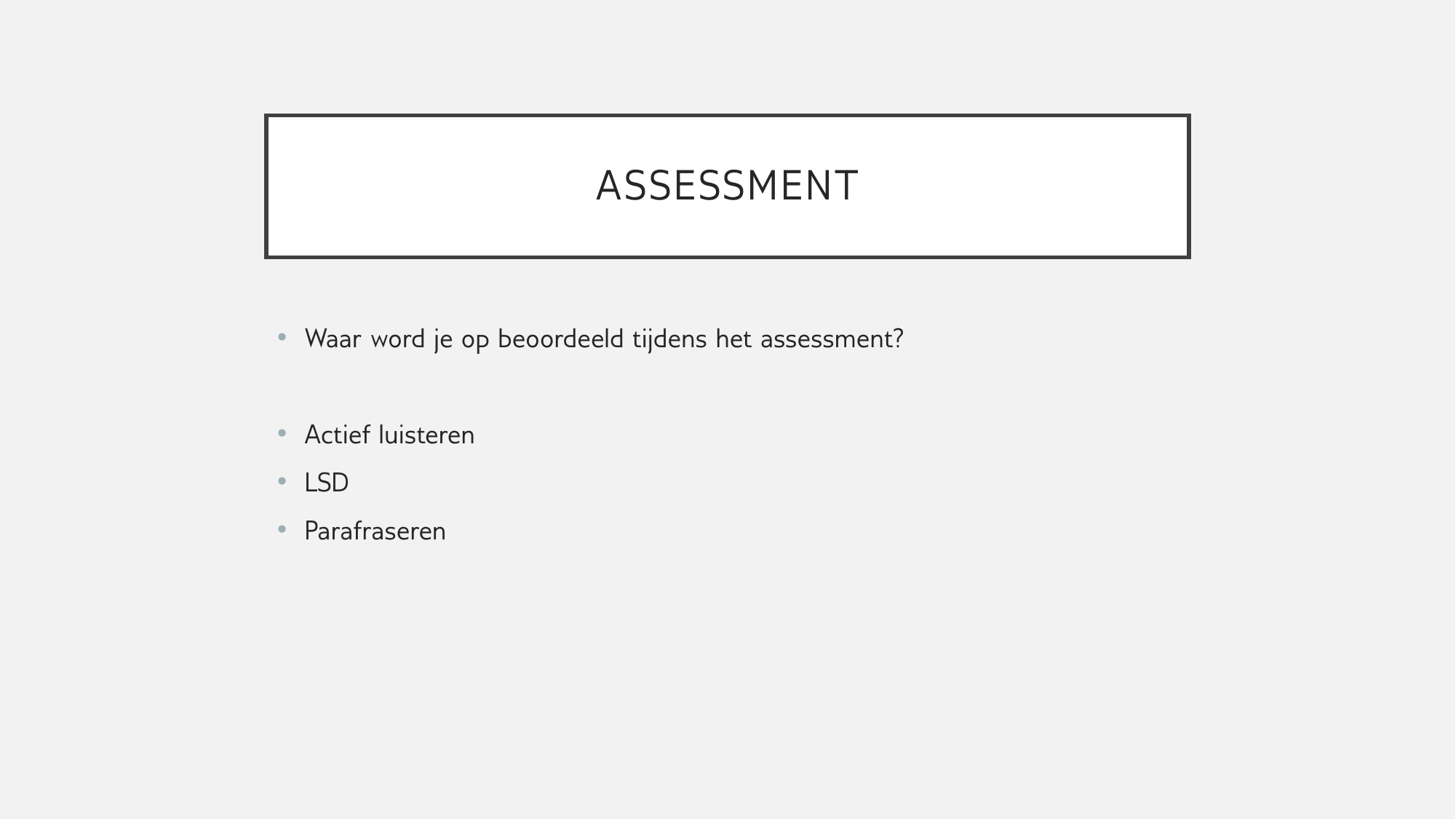

# assessment
Waar word je op beoordeeld tijdens het assessment?

Actief luisteren
LSD
Parafraseren